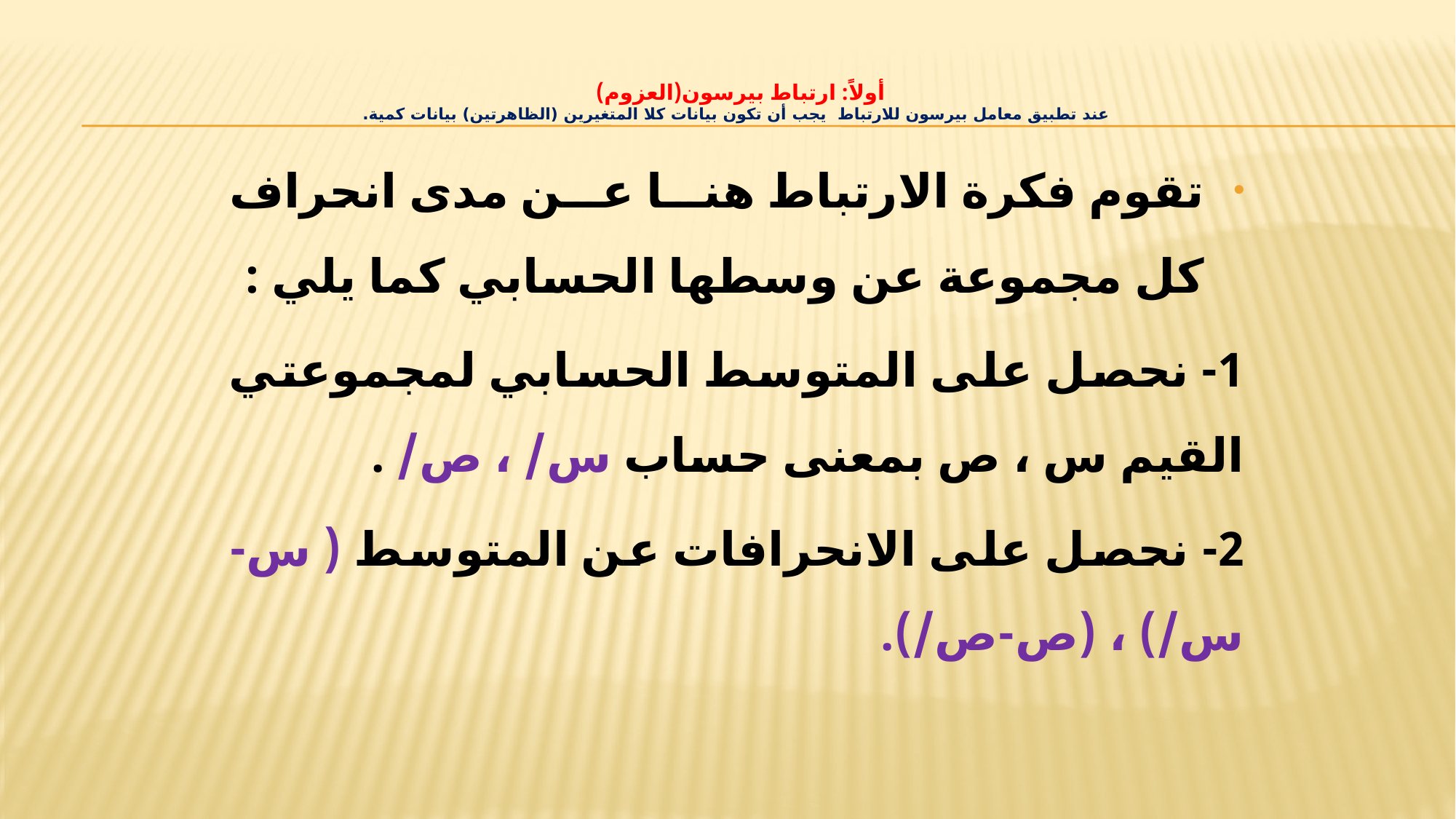

# أولاً: ارتباط بيرسون(العزوم) عند تطبيق معامل بيرسون للارتباط  يجب أن تكون بيانات كلا المتغيرين (الظاهرتين) بيانات كمية.
تقوم فكرة الارتباط هنا عن مدى انحراف كل مجموعة عن وسطها الحسابي كما يلي :
1- نحصل على المتوسط الحسابي لمجموعتي القيم س ، ص بمعنى حساب س/ ، ص/ .
2- نحصل على الانحرافات عن المتوسط ( س-س/) ، (ص-ص/).